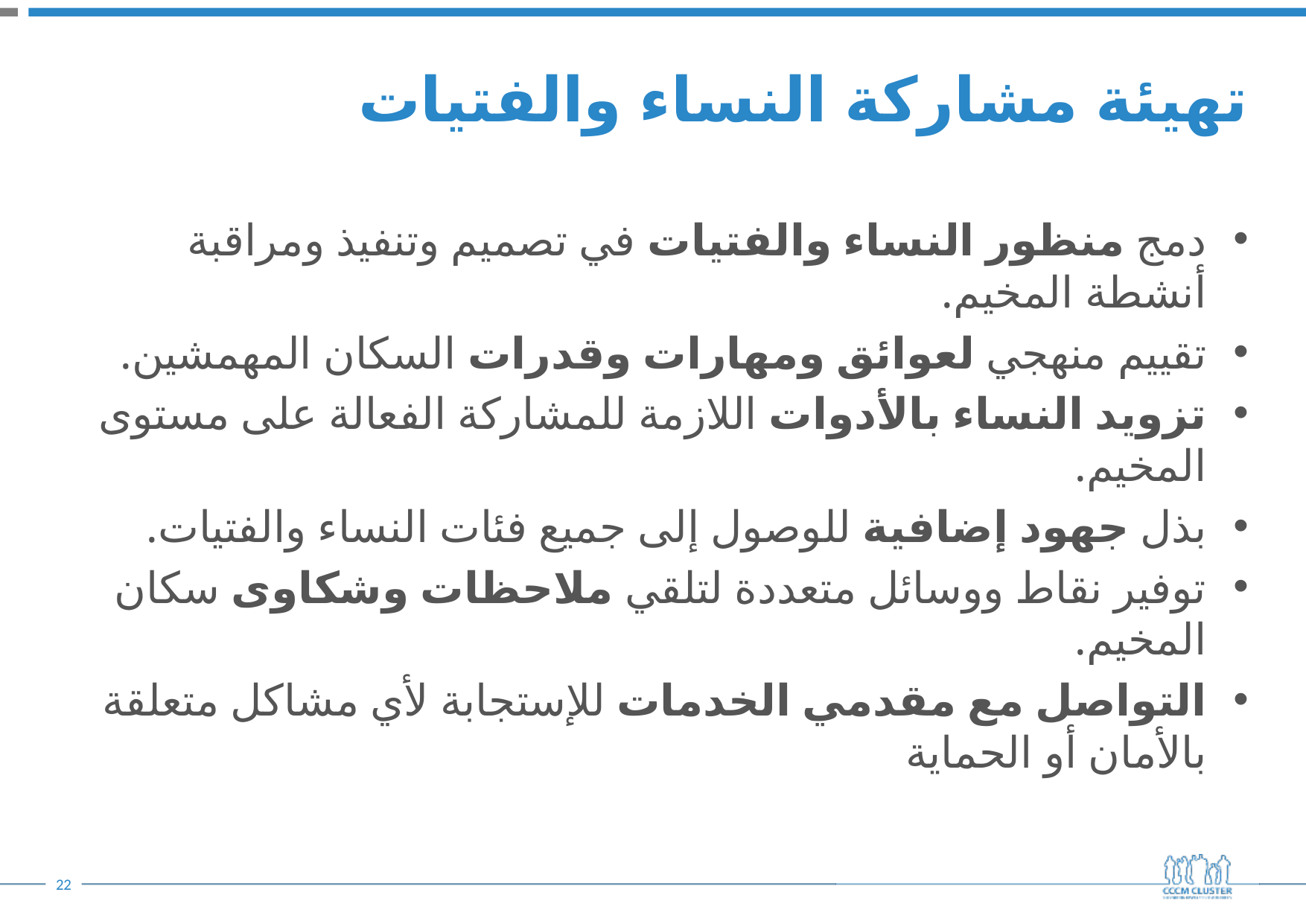

# تهيئة مشاركة النساء والفتيات
دمج منظور النساء والفتيات في تصميم وتنفيذ ومراقبة أنشطة المخيم.
تقييم منهجي لعوائق ومهارات وقدرات السكان المهمشين.
تزويد النساء بالأدوات اللازمة للمشاركة الفعالة على مستوى المخيم.
بذل جهود إضافية للوصول إلى جميع فئات النساء والفتيات.
توفير نقاط ووسائل متعددة لتلقي ملاحظات وشكاوى سكان المخيم.
التواصل مع مقدمي الخدمات للإستجابة لأي مشاكل متعلقة بالأمان أو الحماية